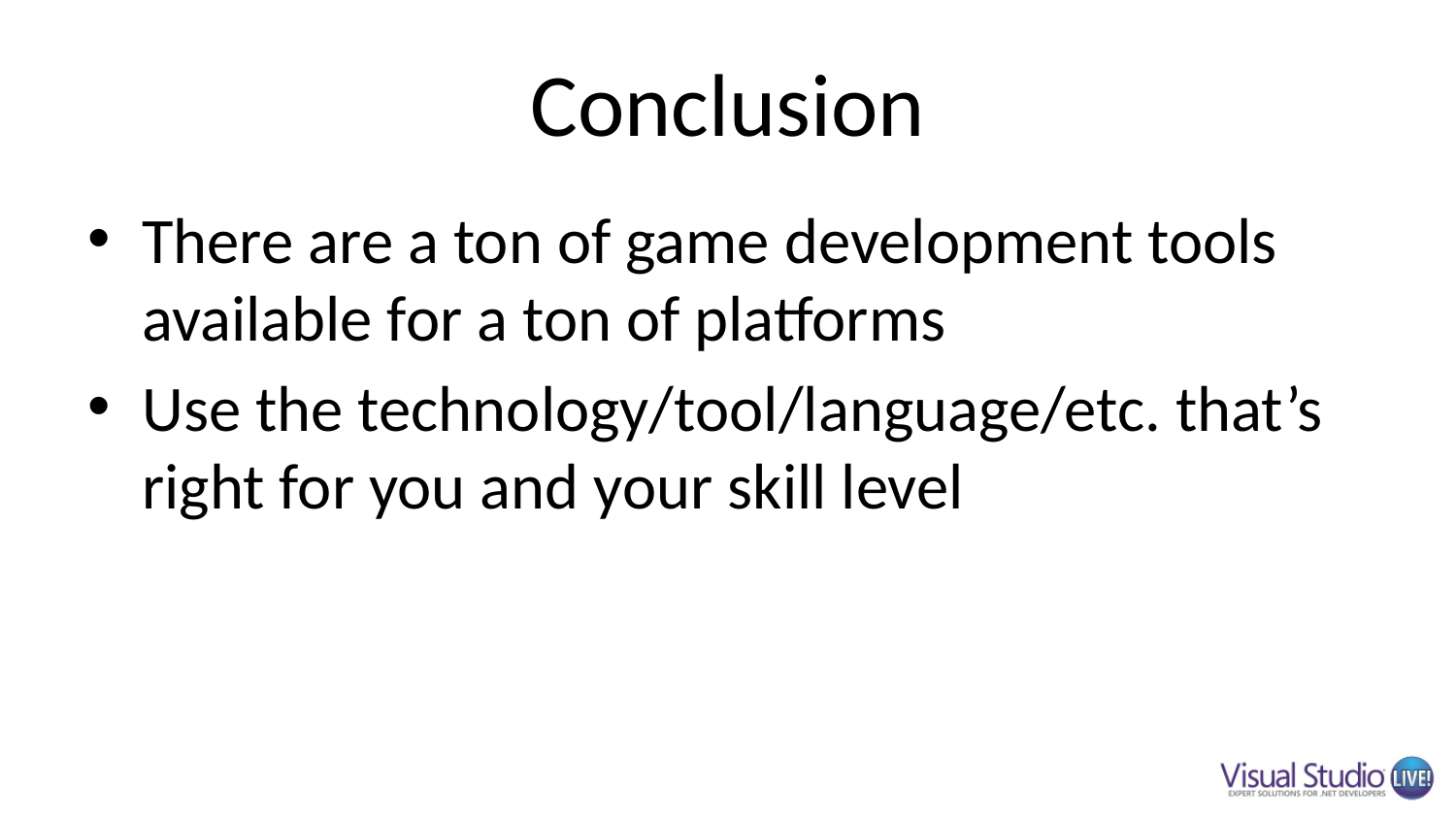

# Conclusion
There are a ton of game development tools available for a ton of platforms
Use the technology/tool/language/etc. that’s right for you and your skill level